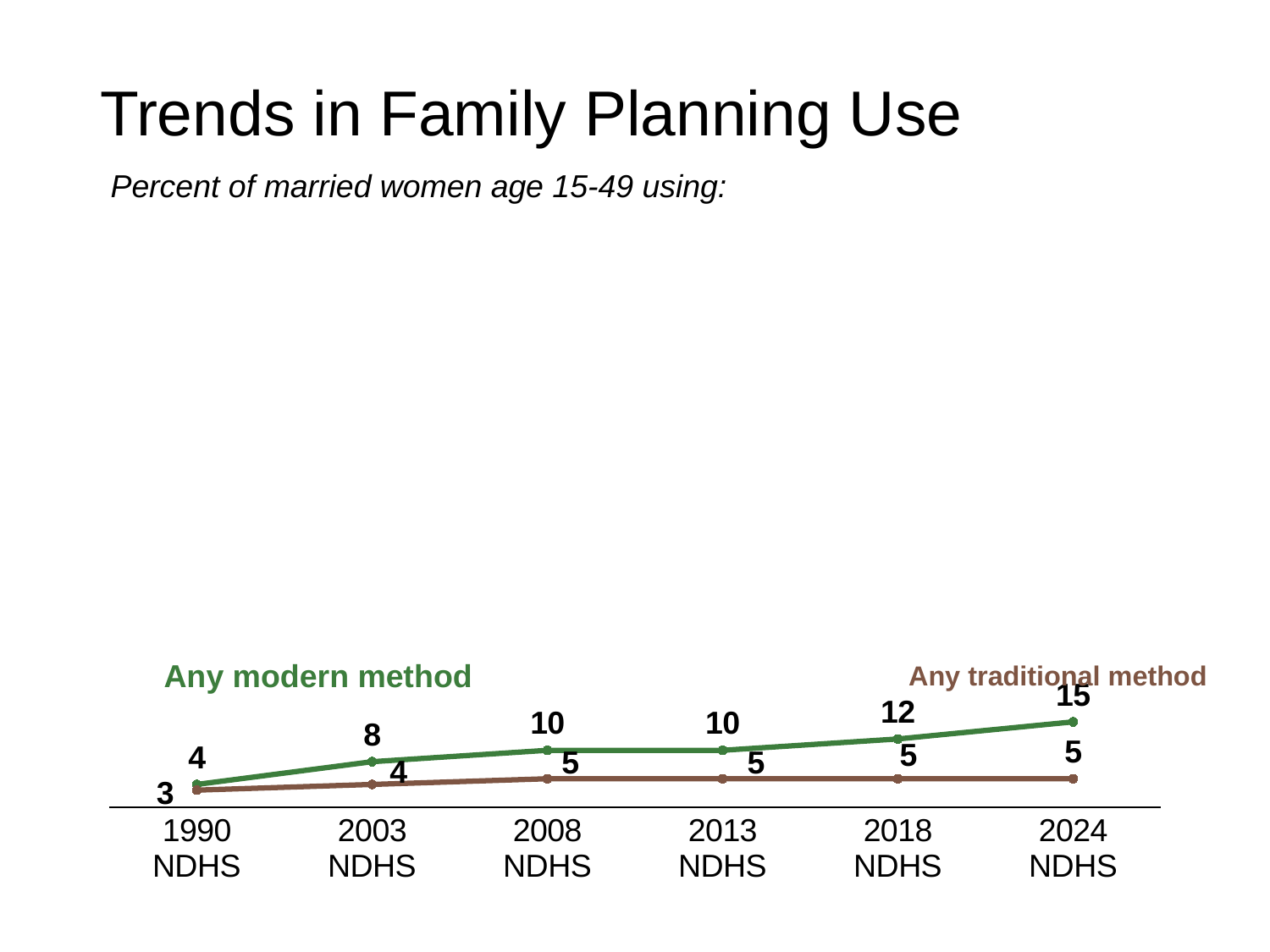

# Trends in Family Planning Use
Percent of married women age 15-49 using:

### Chart

| Category | Any modern method | Any traditional method |
|---|---|---|
| 1990 NDHS | 4.0 | 3.0 |
| 2003 NDHS | 8.0 | 4.0 |
| 2008 NDHS | 10.0 | 5.0 |
| 2013 NDHS | 10.0 | 5.0 |
| 2018 NDHS | 12.0 | 5.0 |
| 2024 NDHS | 15.0 | 5.0 |
Any modern method
Any traditional method